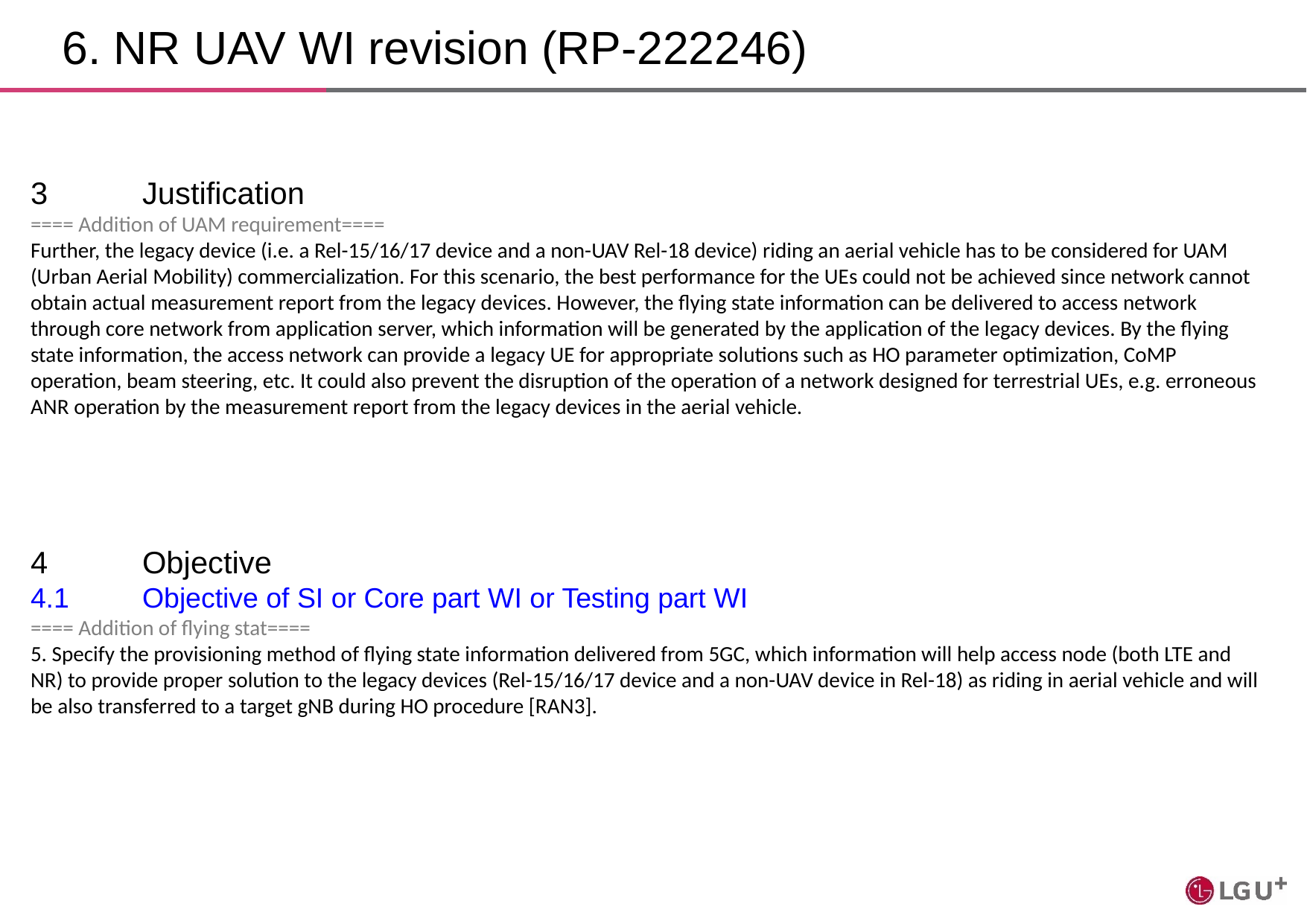

# 6. NR UAV WI revision (RP-222246)
3	Justification
==== Addition of UAM requirement====
Further, the legacy device (i.e. a Rel-15/16/17 device and a non-UAV Rel-18 device) riding an aerial vehicle has to be considered for UAM (Urban Aerial Mobility) commercialization. For this scenario, the best performance for the UEs could not be achieved since network cannot obtain actual measurement report from the legacy devices. However, the flying state information can be delivered to access network through core network from application server, which information will be generated by the application of the legacy devices. By the flying state information, the access network can provide a legacy UE for appropriate solutions such as HO parameter optimization, CoMP operation, beam steering, etc. It could also prevent the disruption of the operation of a network designed for terrestrial UEs, e.g. erroneous ANR operation by the measurement report from the legacy devices in the aerial vehicle.
4	Objective
4.1	Objective of SI or Core part WI or Testing part WI
==== Addition of flying stat====
5. Specify the provisioning method of flying state information delivered from 5GC, which information will help access node (both LTE and NR) to provide proper solution to the legacy devices (Rel-15/16/17 device and a non-UAV device in Rel-18) as riding in aerial vehicle and will be also transferred to a target gNB during HO procedure [RAN3].